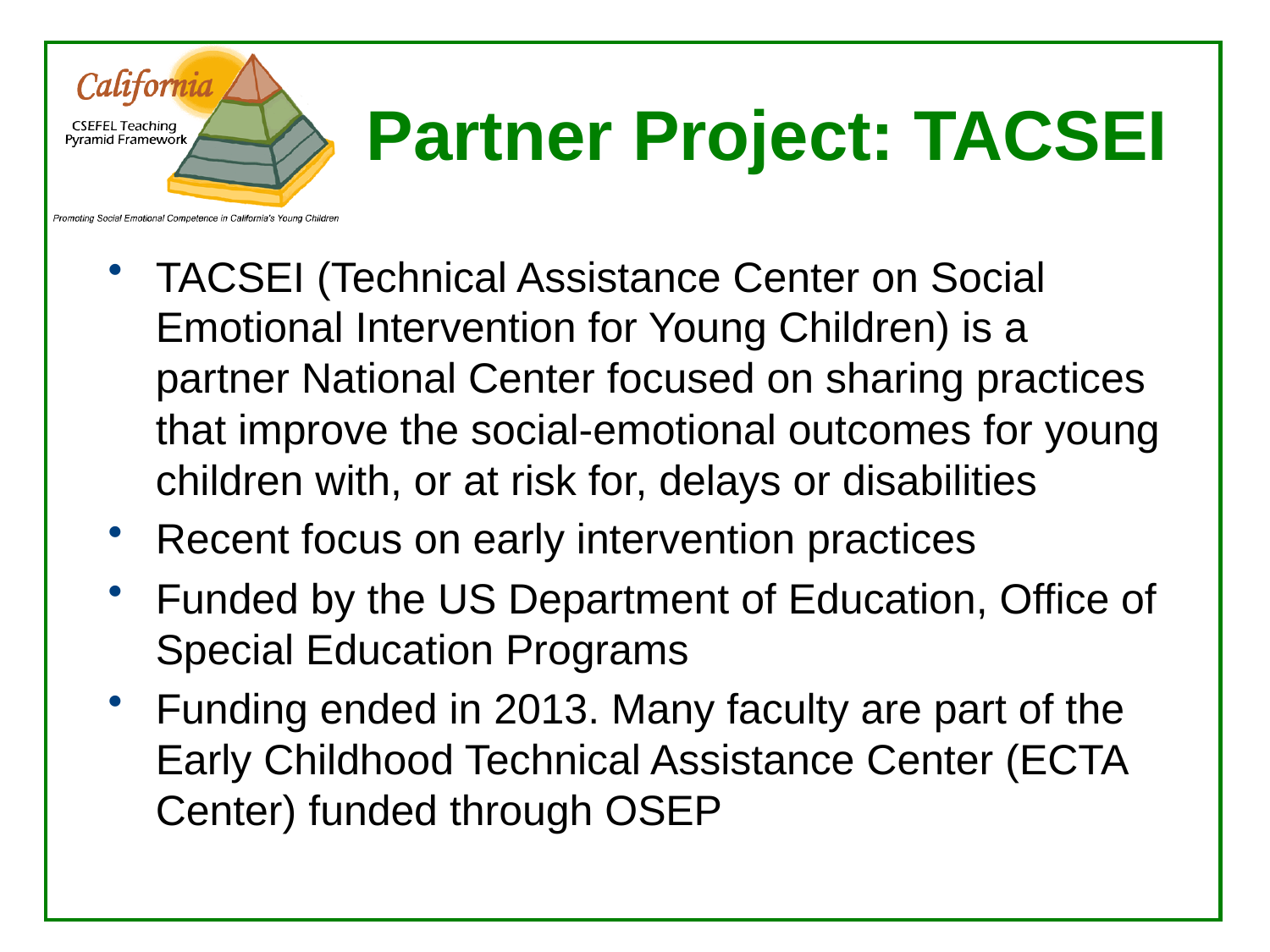

# Partner Project: TACSEI
TACSEI (Technical Assistance Center on Social Emotional Intervention for Young Children) is a partner National Center focused on sharing practices that improve the social-emotional outcomes for young children with, or at risk for, delays or disabilities
Recent focus on early intervention practices
Funded by the US Department of Education, Office of Special Education Programs
Funding ended in 2013. Many faculty are part of the Early Childhood Technical Assistance Center (ECTA Center) funded through OSEP